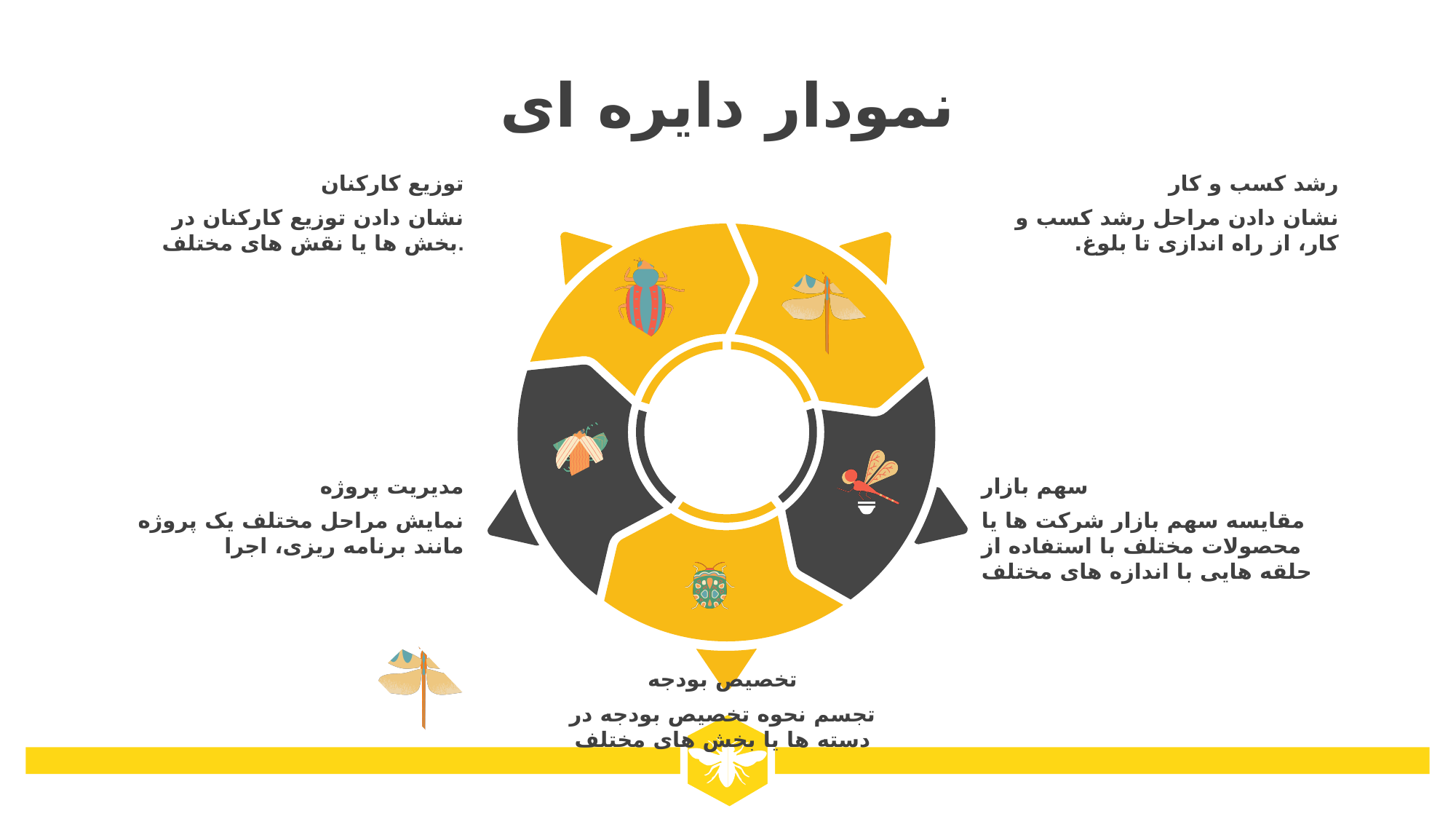

نمودار دایره ای
توزیع کارکنان
نشان دادن توزیع کارکنان در بخش ها یا نقش های مختلف.
رشد کسب و کار
نشان دادن مراحل رشد کسب و کار، از راه اندازی تا بلوغ.

مدیریت پروژه
نمایش مراحل مختلف یک پروژه مانند برنامه ریزی، اجرا
سهم بازار
مقایسه سهم بازار شرکت ها یا محصولات مختلف با استفاده از حلقه هایی با اندازه های مختلف

تخصیص بودجه
تجسم نحوه تخصیص بودجه در دسته ها یا بخش های مختلف